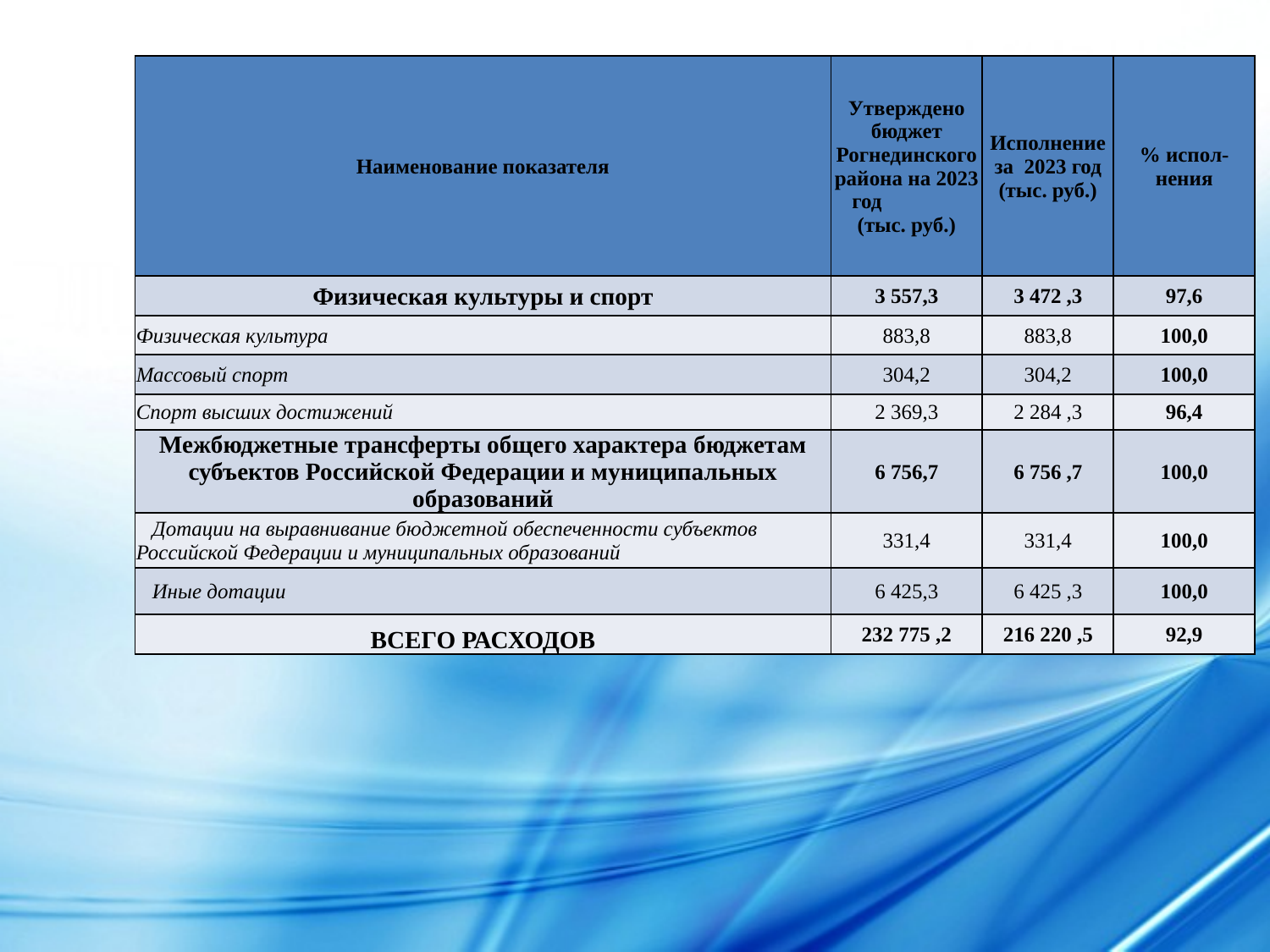

| Наименование показателя | Утверждено бюджет Рогнединского района на 2023 год (тыс. руб.) | Исполнение за 2023 год (тыс. руб.) | % испол-нения |
| --- | --- | --- | --- |
| Физическая культуры и спорт | 3 557,3 | 3 472 ,3 | 97,6 |
| Физическая культура | 883,8 | 883,8 | 100,0 |
| Массовый спорт | 304,2 | 304,2 | 100,0 |
| Спорт высших достижений | 2 369,3 | 2 284 ,3 | 96,4 |
| Межбюджетные трансферты общего характера бюджетам субъектов Российской Федерации и муниципальных образований | 6 756,7 | 6 756 ,7 | 100,0 |
| Дотации на выравнивание бюджетной обеспеченности субъектов Российской Федерации и муниципальных образований | 331,4 | 331,4 | 100,0 |
| Иные дотации | 6 425,3 | 6 425 ,3 | 100,0 |
| ВСЕГО РАСХОДОВ | 232 775 ,2 | 216 220 ,5 | 92,9 |
#